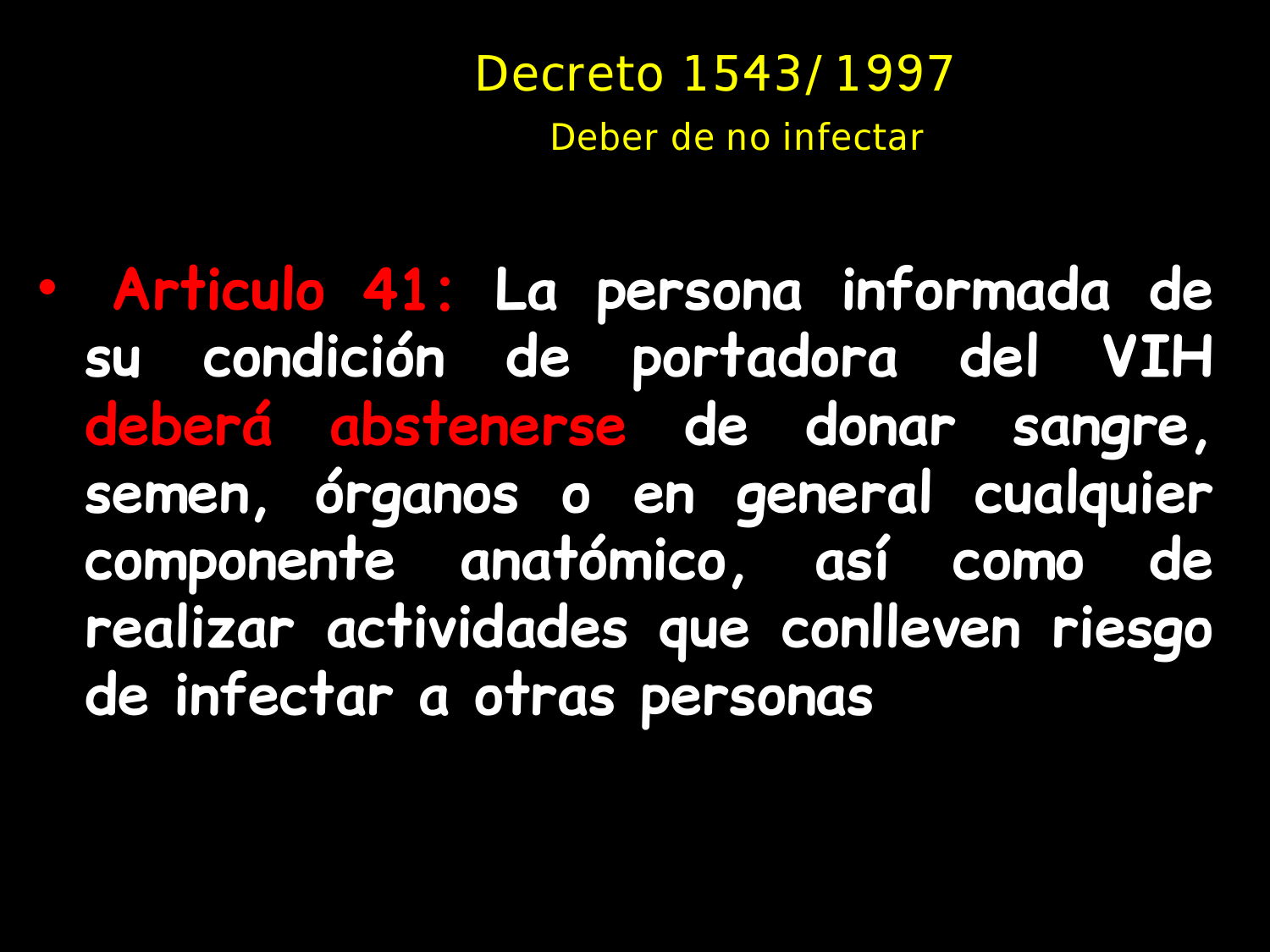

Decreto 1543/1997
      Deber de no infectar
 Articulo 41: La persona informada de su condición de portadora del VIH deberá abstenerse de donar sangre, semen, órganos o en general cualquier componente anatómico, así como de realizar actividades que conlleven riesgo de infectar a otras personas.